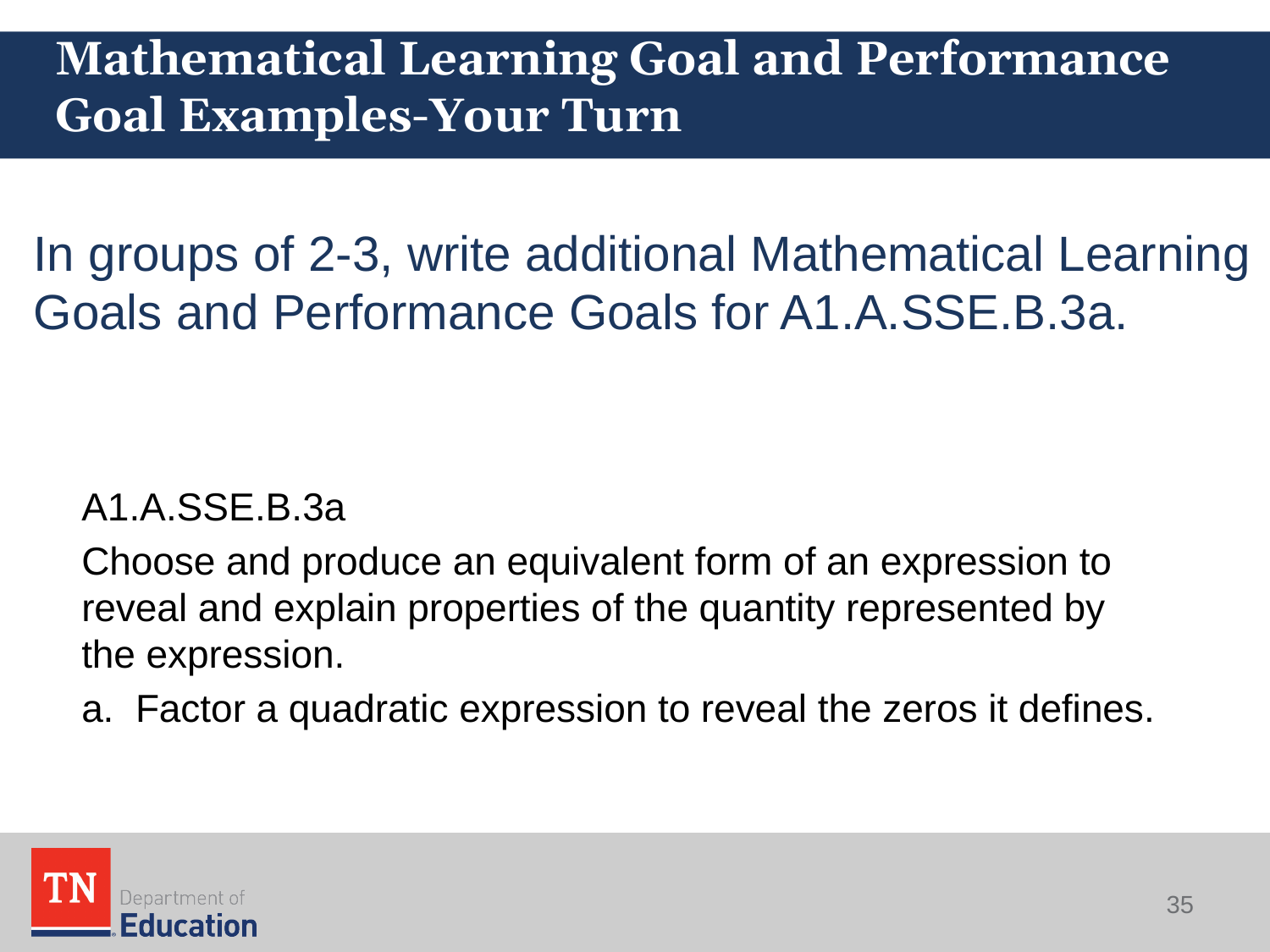

# Mathematical Learning Goal and Performance Goal Examples-Your Turn
In groups of 2-3, write additional Mathematical Learning Goals and Performance Goals for A1.A.SSE.B.3a.
A1.A.SSE.B.3a
Choose and produce an equivalent form of an expression to reveal and explain properties of the quantity represented by the expression.
a.  Factor a quadratic expression to reveal the zeros it defines.

35